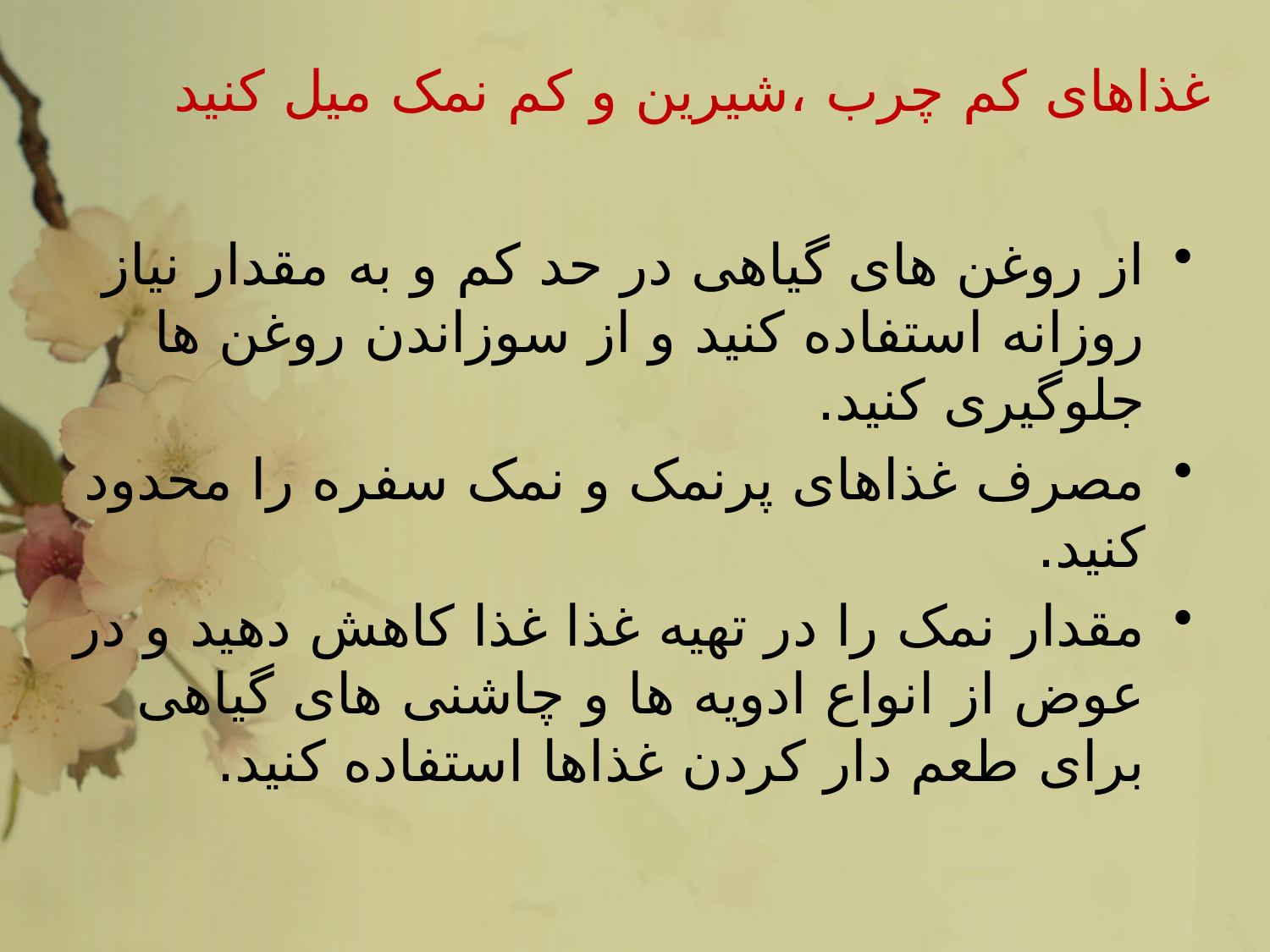

# غذاهای کم چرب ،شیرین و کم نمک میل کنید
از روغن های گیاهی در حد کم و به مقدار نیاز روزانه استفاده کنید و از سوزاندن روغن ها جلوگیری کنید.
مصرف غذاهای پرنمک و نمک سفره را محدود کنید.
مقدار نمک را در تهیه غذا غذا کاهش دهید و در عوض از انواع ادویه ها و چاشنی های گیاهی برای طعم دار کردن غذاها استفاده کنید.